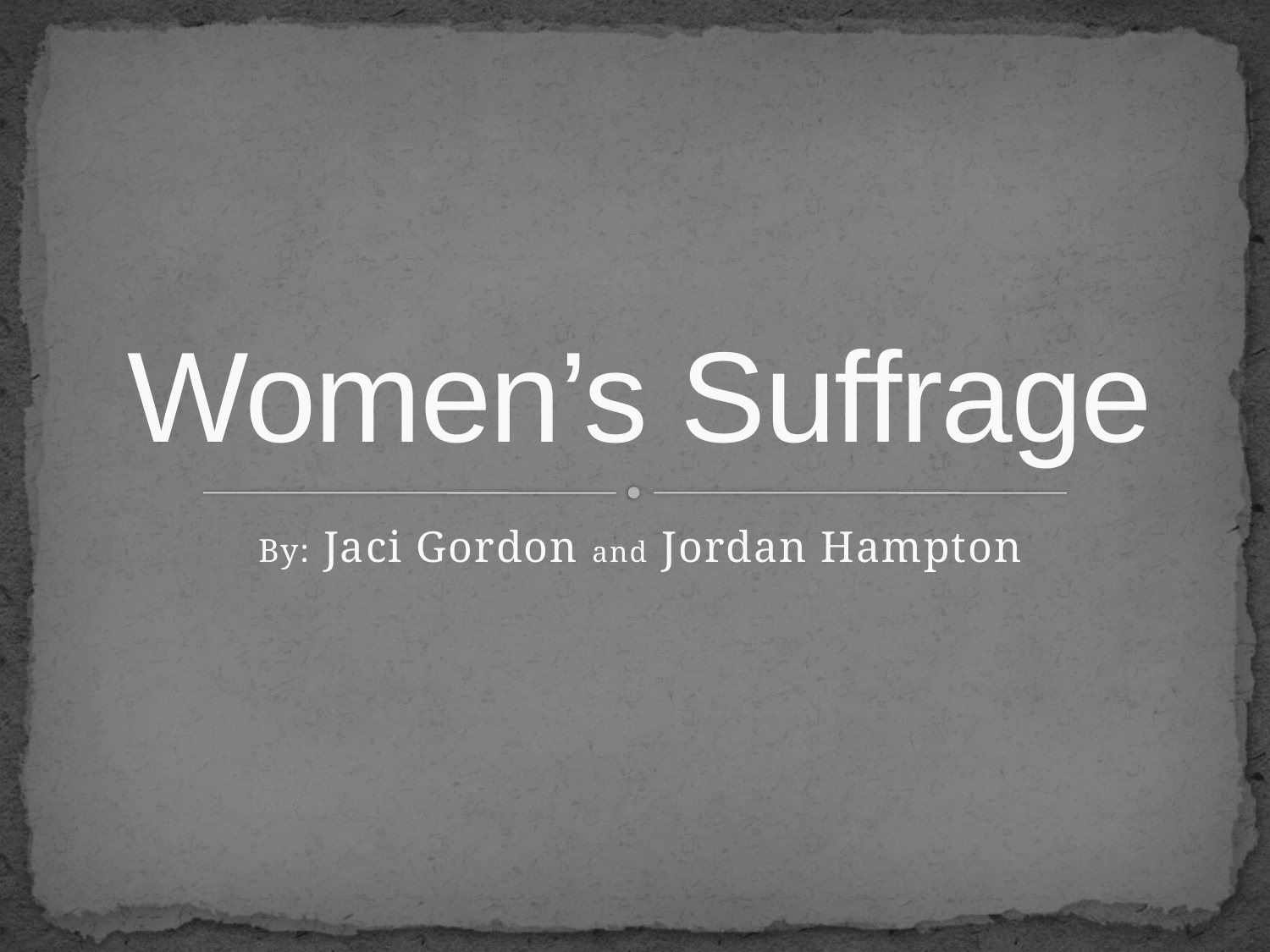

# Women’s Suffrage
By: Jaci Gordon and Jordan Hampton